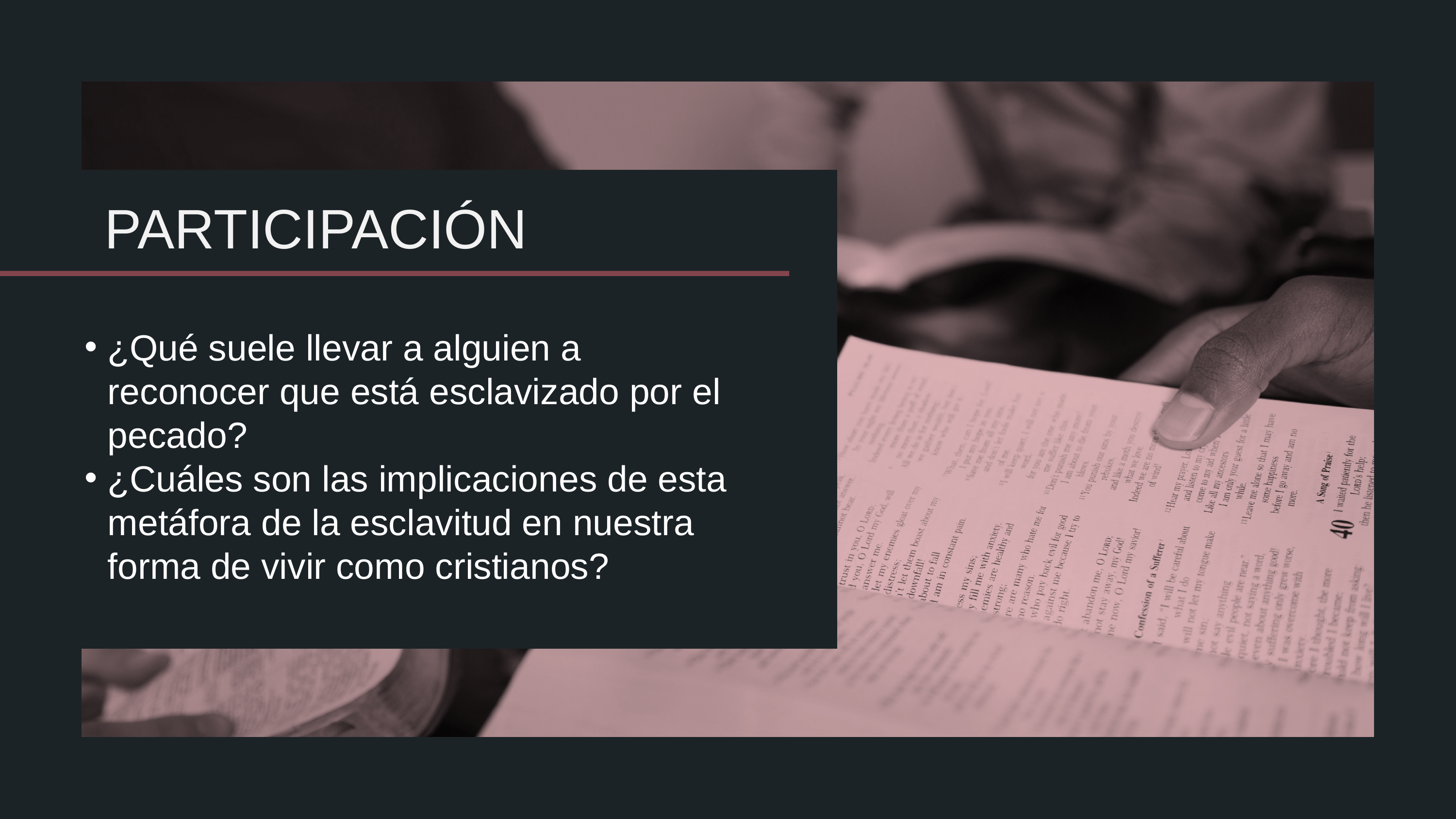

¿Qué suele llevar a alguien a reconocer que está esclavizado por el pecado?
¿Cuáles son las implicaciones de esta metáfora de la esclavitud en nuestra forma de vivir como cristianos?